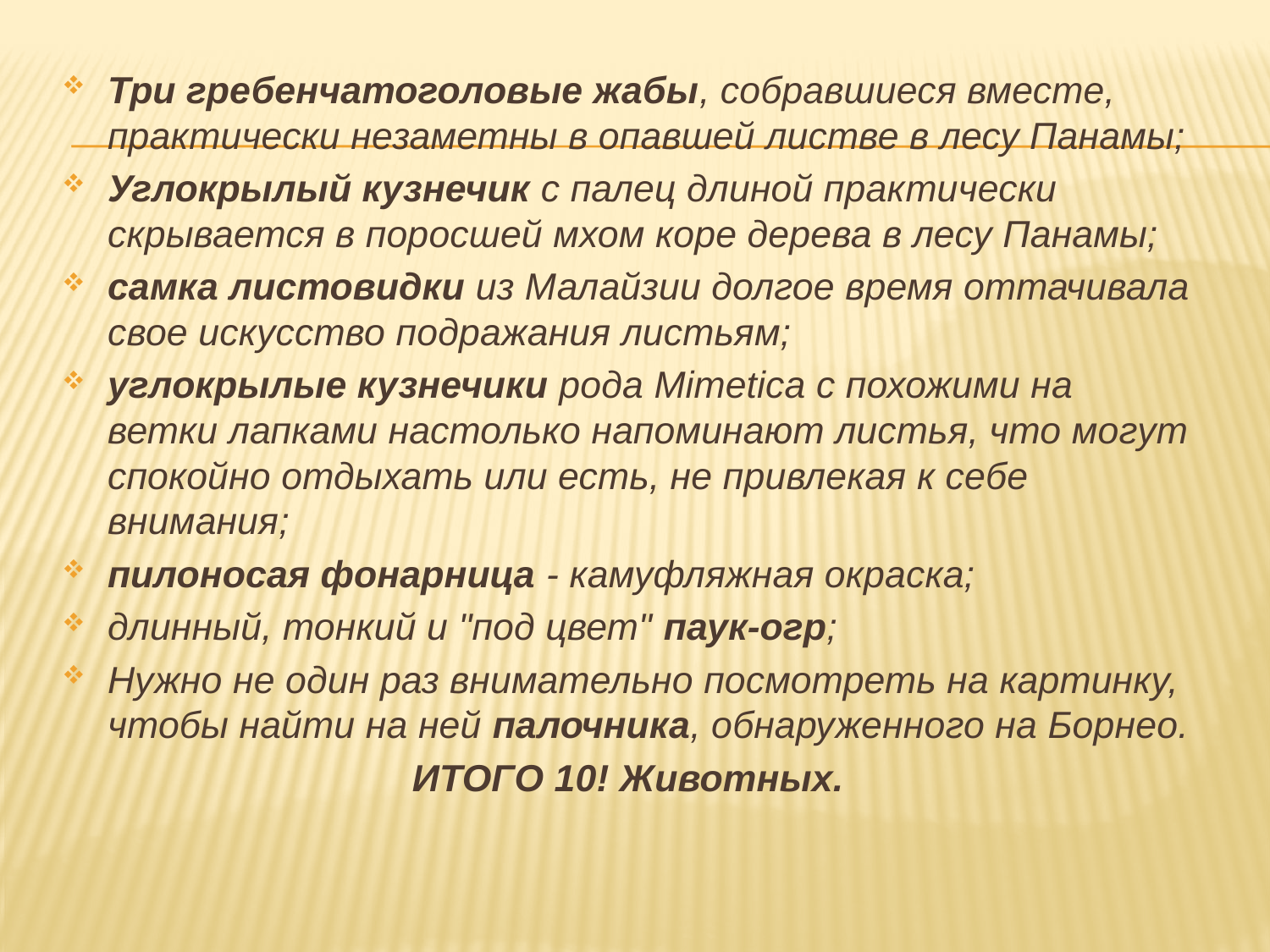

Три гребенчатоголовые жабы, собравшиеся вместе, практически незаметны в опавшей листве в лесу Панамы;
Углокрылый кузнечик с палец длиной практически скрывается в поросшей мхом коре дерева в лесу Панамы;
самка листовидки из Малайзии долгое время оттачивала свое искусство подражания листьям;
углокрылые кузнечики рода Mimetica с похожими на ветки лапками настолько напоминают листья, что могут спокойно отдыхать или есть, не привлекая к себе внимания;
пилоносая фонарница - камуфляжная окраска;
длинный, тонкий и "под цвет" паук-огр;
Нужно не один раз внимательно посмотреть на картинку, чтобы найти на ней палочника, обнаруженного на Борнео.
ИТОГО 10! Животных.